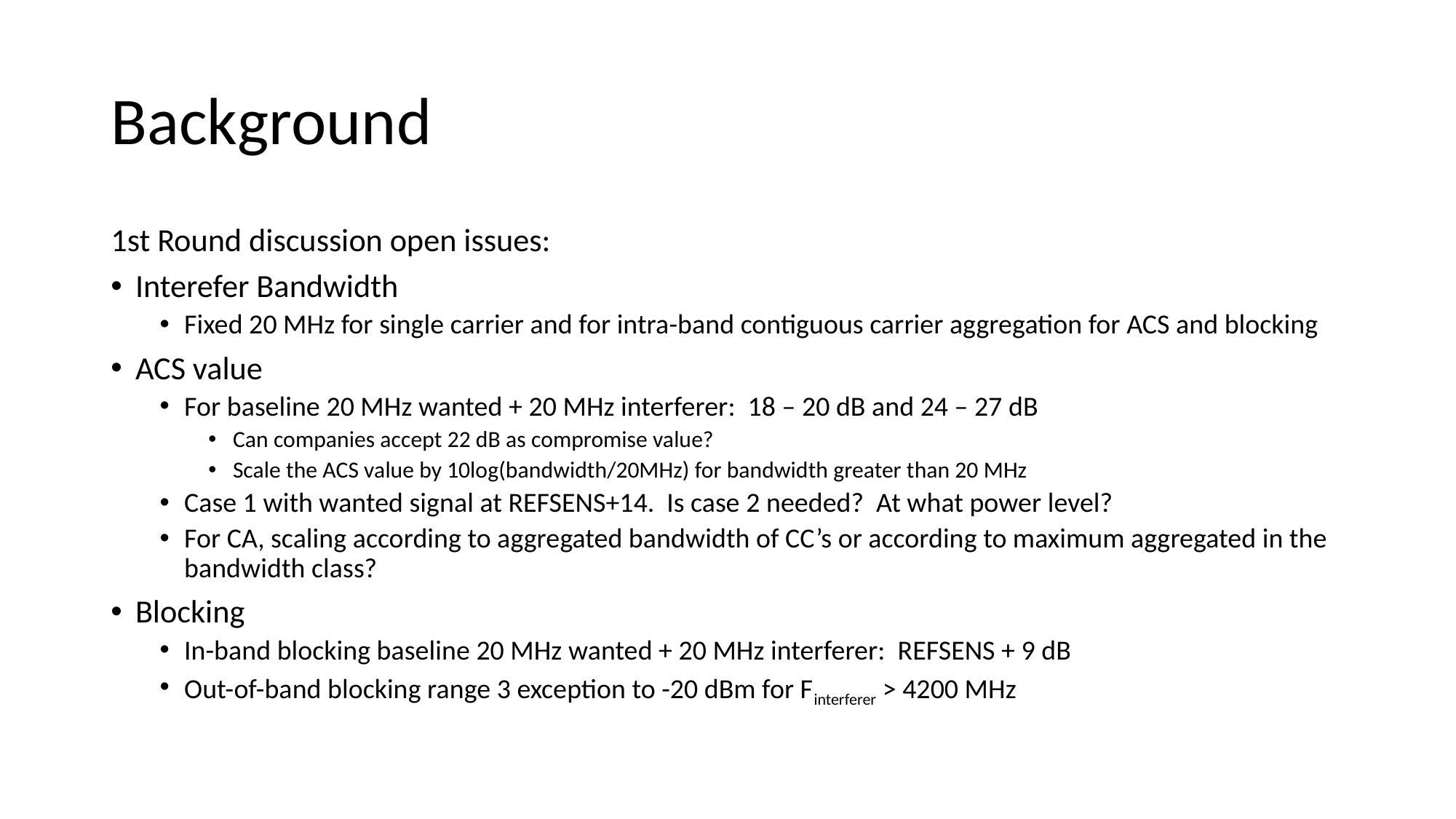

# Background
1st Round discussion open issues:
Interefer Bandwidth
Fixed 20 MHz for single carrier and for intra-band contiguous carrier aggregation for ACS and blocking
ACS value
For baseline 20 MHz wanted + 20 MHz interferer:  18 – 20 dB and 24 – 27 dB
Can companies accept 22 dB as compromise value?
Scale the ACS value by 10log(bandwidth/20MHz) for bandwidth greater than 20 MHz
Case 1 with wanted signal at REFSENS+14.  Is case 2 needed?  At what power level?
For CA, scaling according to aggregated bandwidth of CC’s or according to maximum aggregated in the bandwidth class?
Blocking
In-band blocking baseline 20 MHz wanted + 20 MHz interferer:  REFSENS + 9 dB
Out-of-band blocking range 3 exception to -20 dBm for Finterferer > 4200 MHz